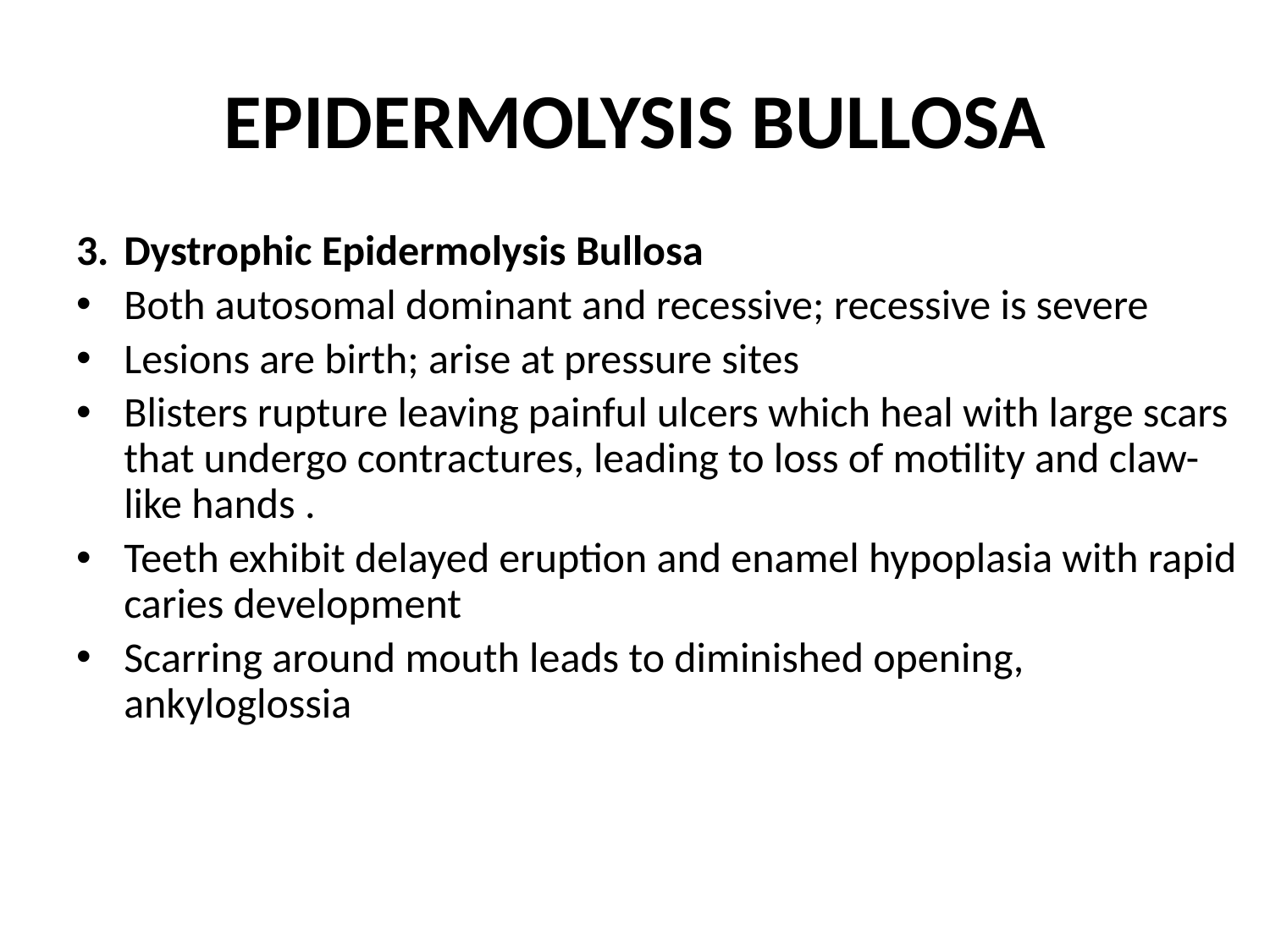

# EPIDERMOLYSIS BULLOSA
3.	Dystrophic Epidermolysis Bullosa
Both autosomal dominant and recessive; recessive is severe
Lesions are birth; arise at pressure sites
Blisters rupture leaving painful ulcers which heal with large scars that undergo contractures, leading to loss of motility and claw-like hands .
Teeth exhibit delayed eruption and enamel hypoplasia with rapid caries development
Scarring around mouth leads to diminished opening, ankyloglossia